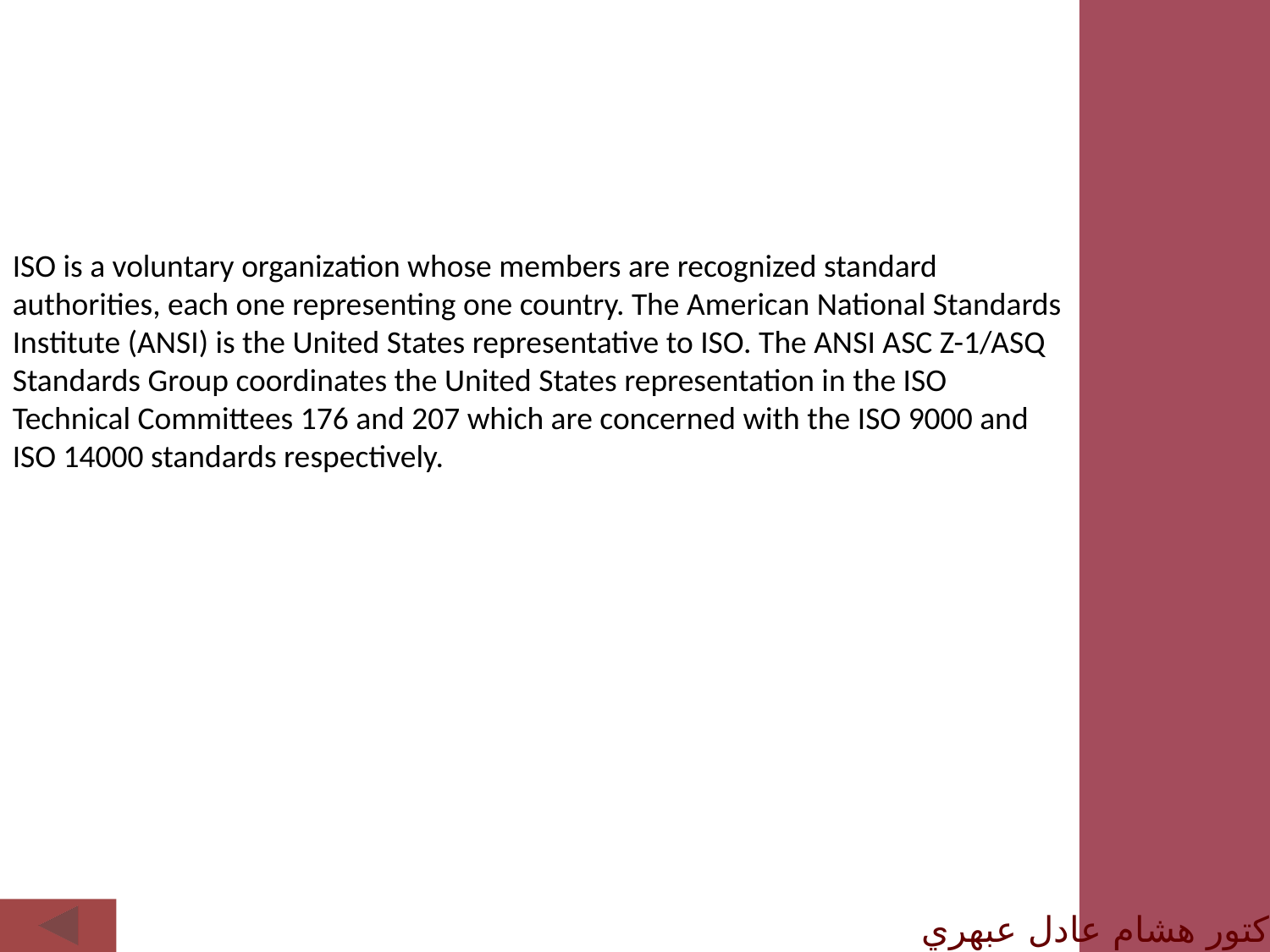

ISO is a voluntary organization whose members are recognized standard authorities, each one representing one country. The American National Standards Institute (ANSI) is the United States representative to ISO. The ANSI ASC Z-1/ASQ Standards Group coordinates the United States representation in the ISO Technical Committees 176 and 207 which are concerned with the ISO 9000 and ISO 14000 standards respectively.

الدكتور هشام عادل عبهري